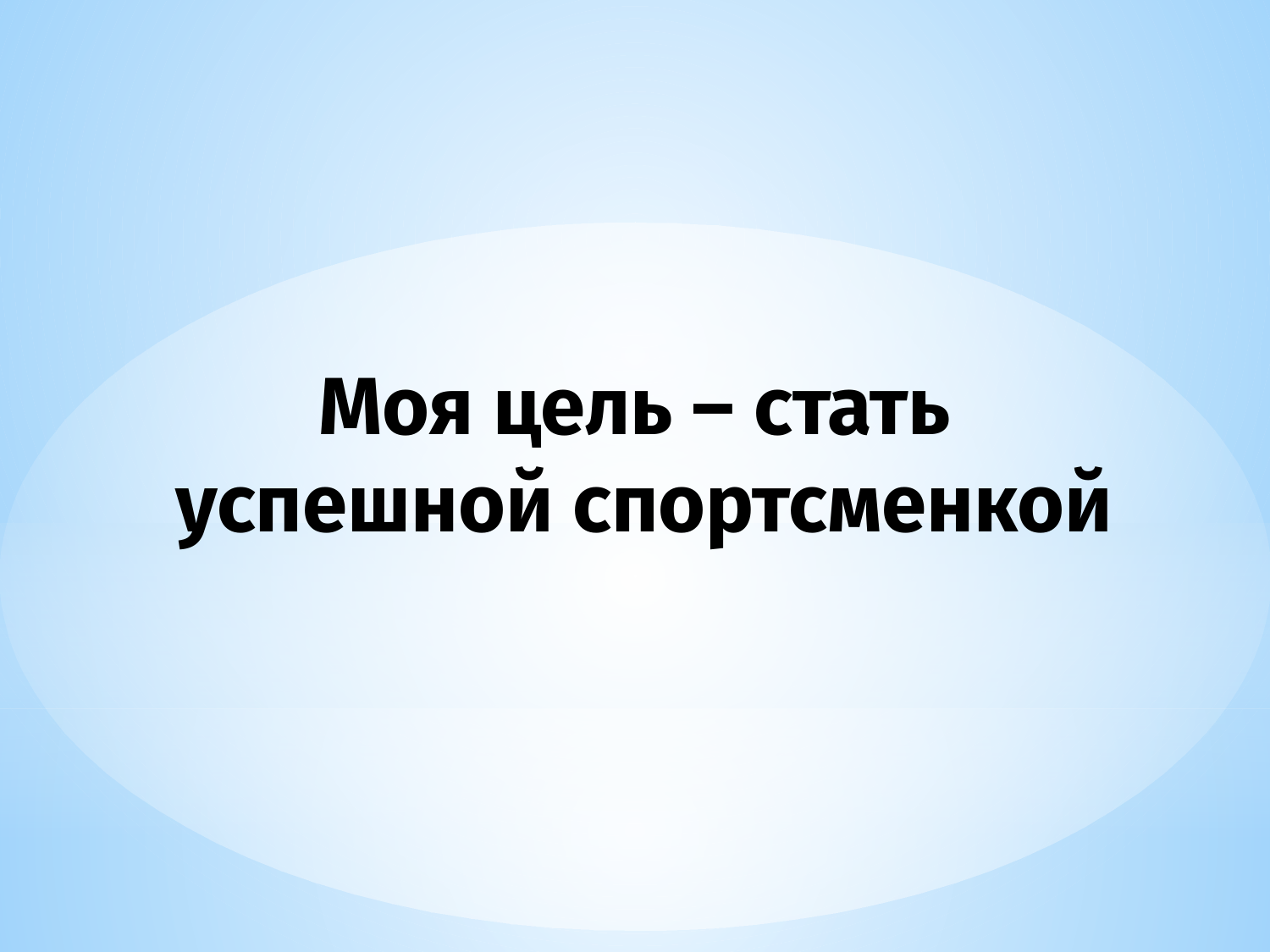

# Моя цель – стать успешной спортсменкой